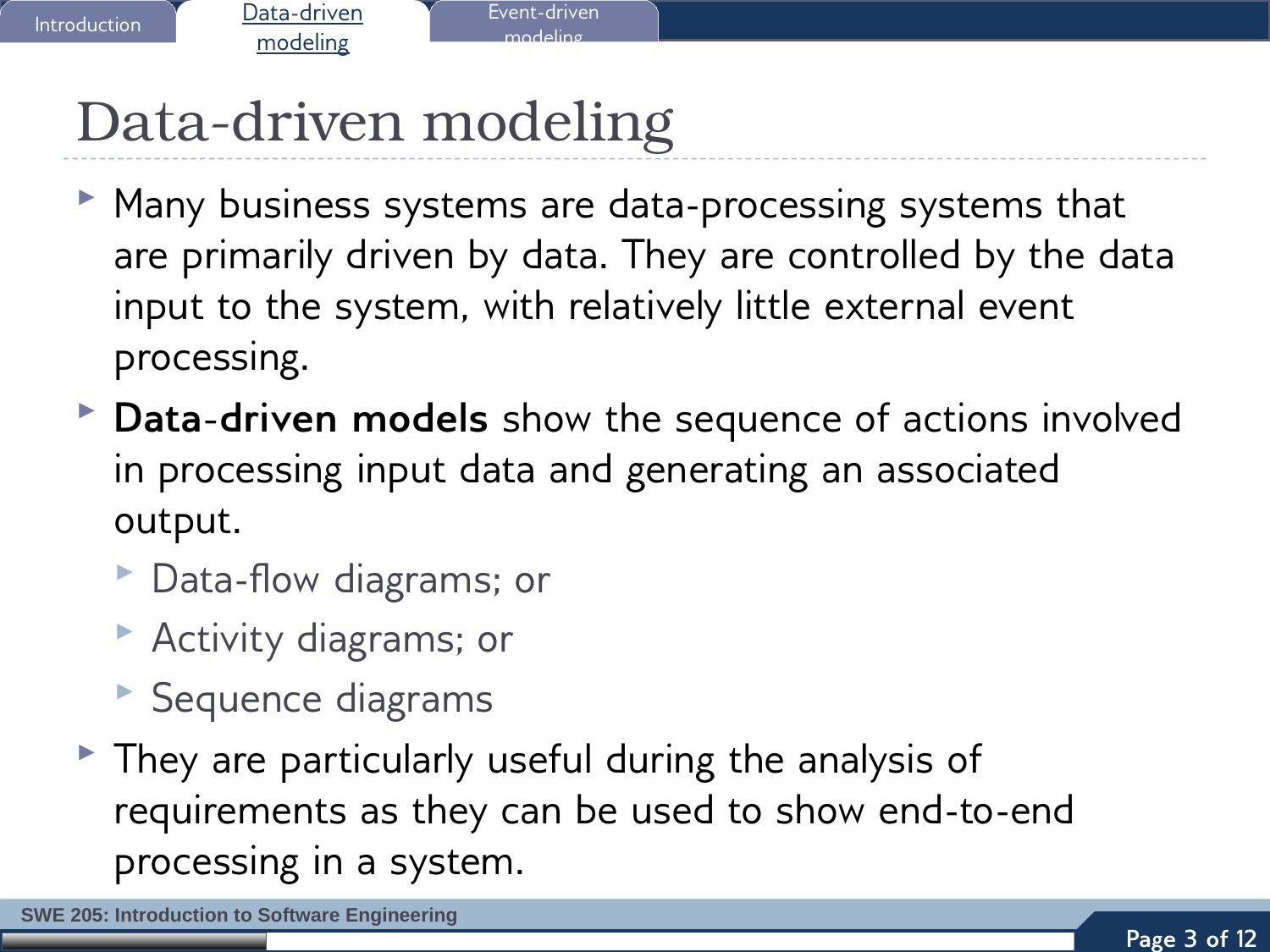

Introduction
Data-driven modeling
Event-driven modeling
# Data-driven modeling
Many business systems are data-processing systems that are primarily driven by data. They are controlled by the data input to the system, with relatively little external event processing.
Data-driven models show the sequence of actions involved in processing input data and generating an associated output.
Data-flow diagrams; or
Activity diagrams; or
Sequence diagrams
They are particularly useful during the analysis of requirements as they can be used to show end-to-end processing in a system.
3
Page 3 of 12